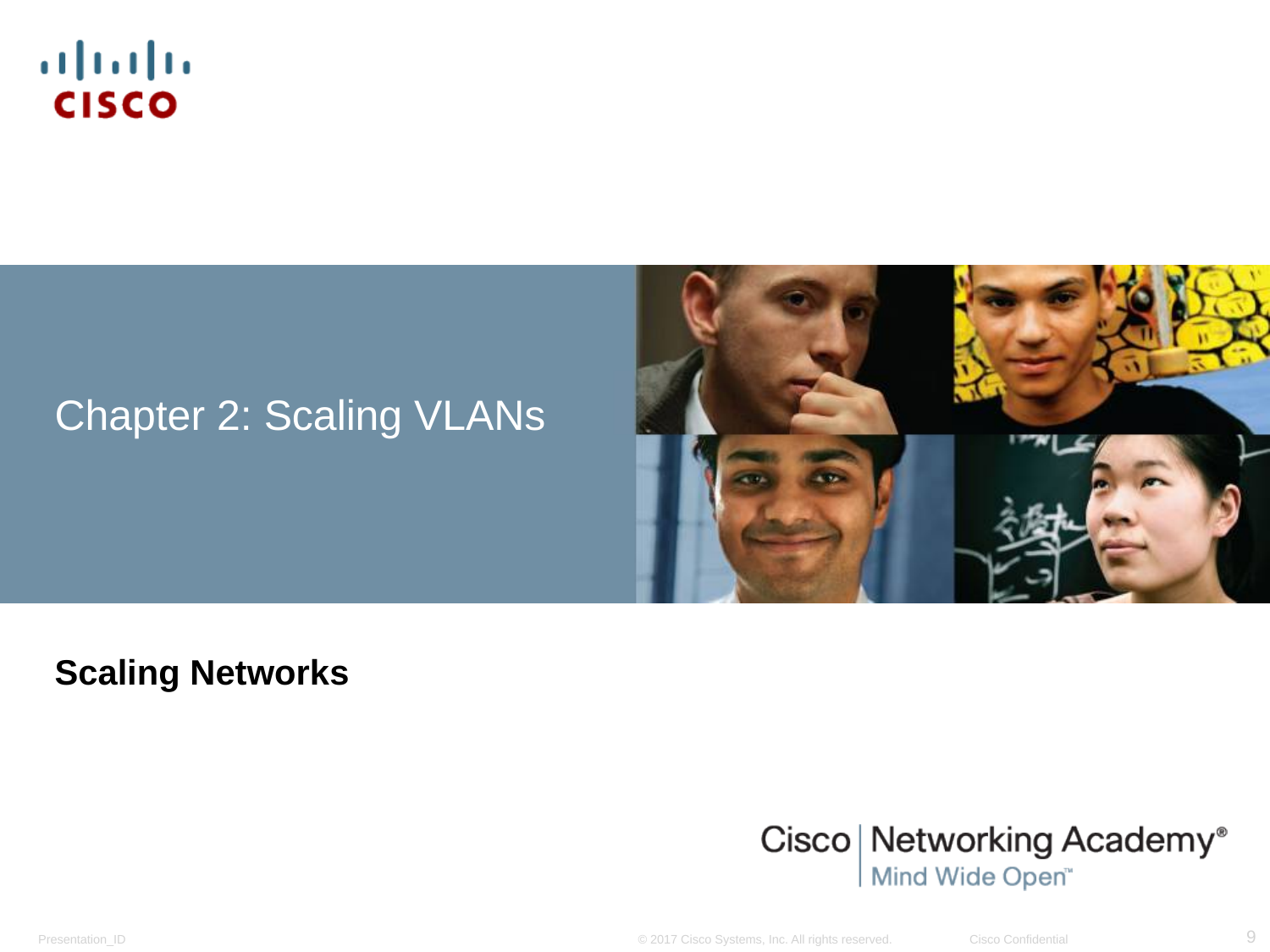

# Chapter 2: Scaling VLANs
Scaling Networks